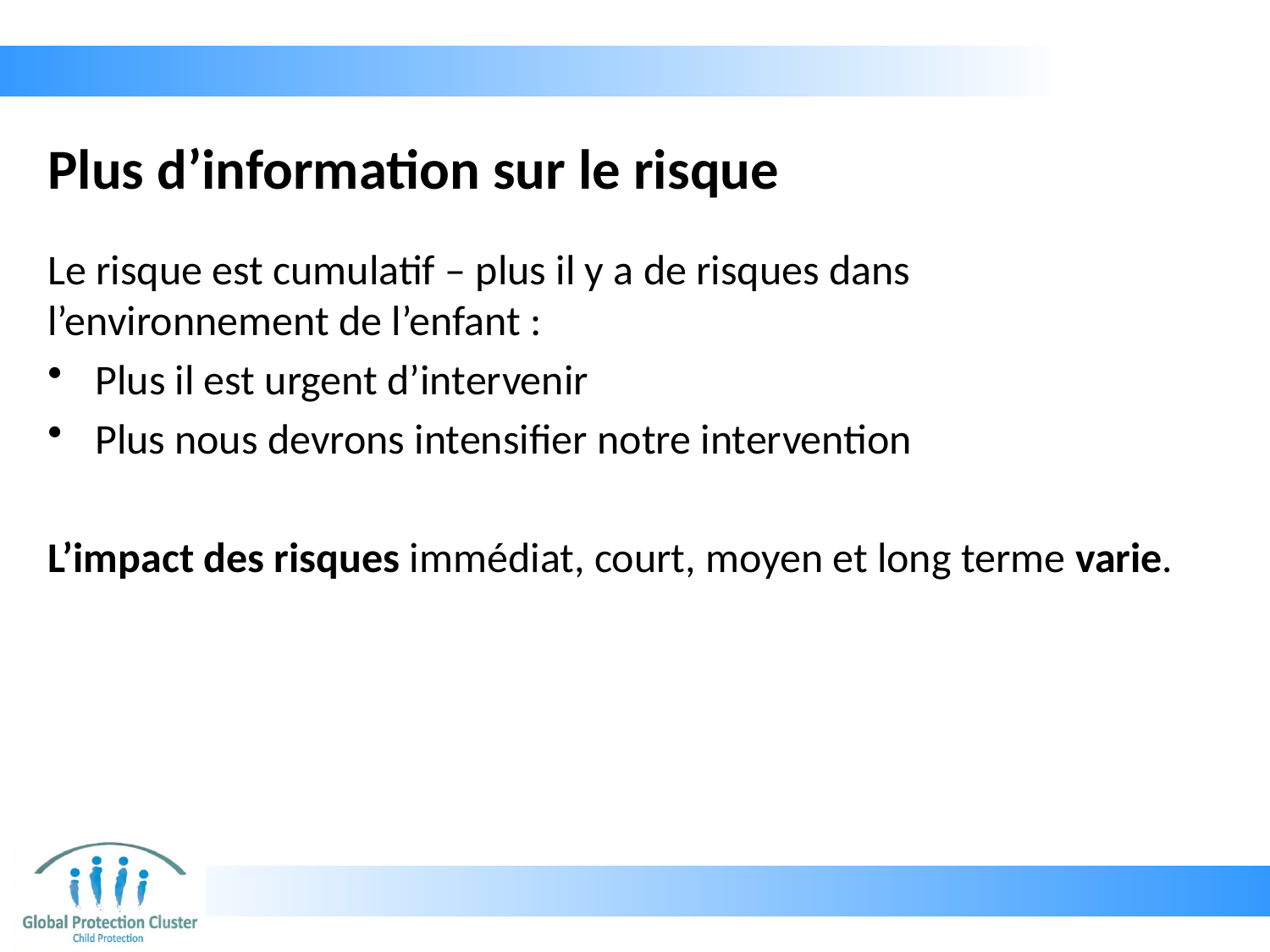

# Plus d’information sur le risque
Le risque est cumulatif – plus il y a de risques dans l’environnement de l’enfant :
Plus il est urgent d’intervenir
Plus nous devrons intensifier notre intervention

L’impact des risques immédiat, court, moyen et long terme varie.